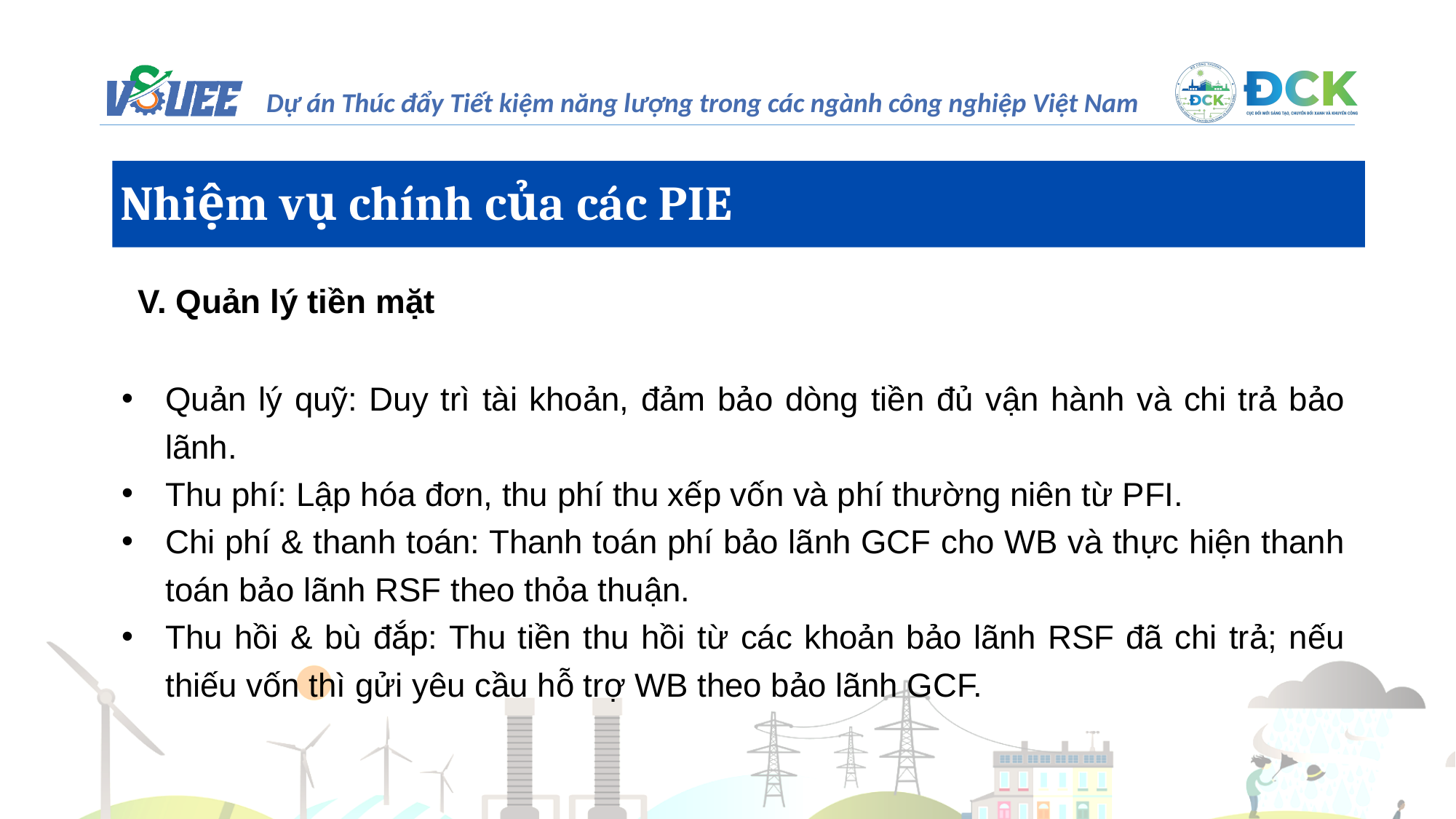

Nhiệm vụ chính của các PIE
V. Quản lý tiền mặt

Quản lý quỹ: Duy trì tài khoản, đảm bảo dòng tiền đủ vận hành và chi trả bảo lãnh.
Thu phí: Lập hóa đơn, thu phí thu xếp vốn và phí thường niên từ PFI.
Chi phí & thanh toán: Thanh toán phí bảo lãnh GCF cho WB và thực hiện thanh toán bảo lãnh RSF theo thỏa thuận.
Thu hồi & bù đắp: Thu tiền thu hồi từ các khoản bảo lãnh RSF đã chi trả; nếu thiếu vốn thì gửi yêu cầu hỗ trợ WB theo bảo lãnh GCF.